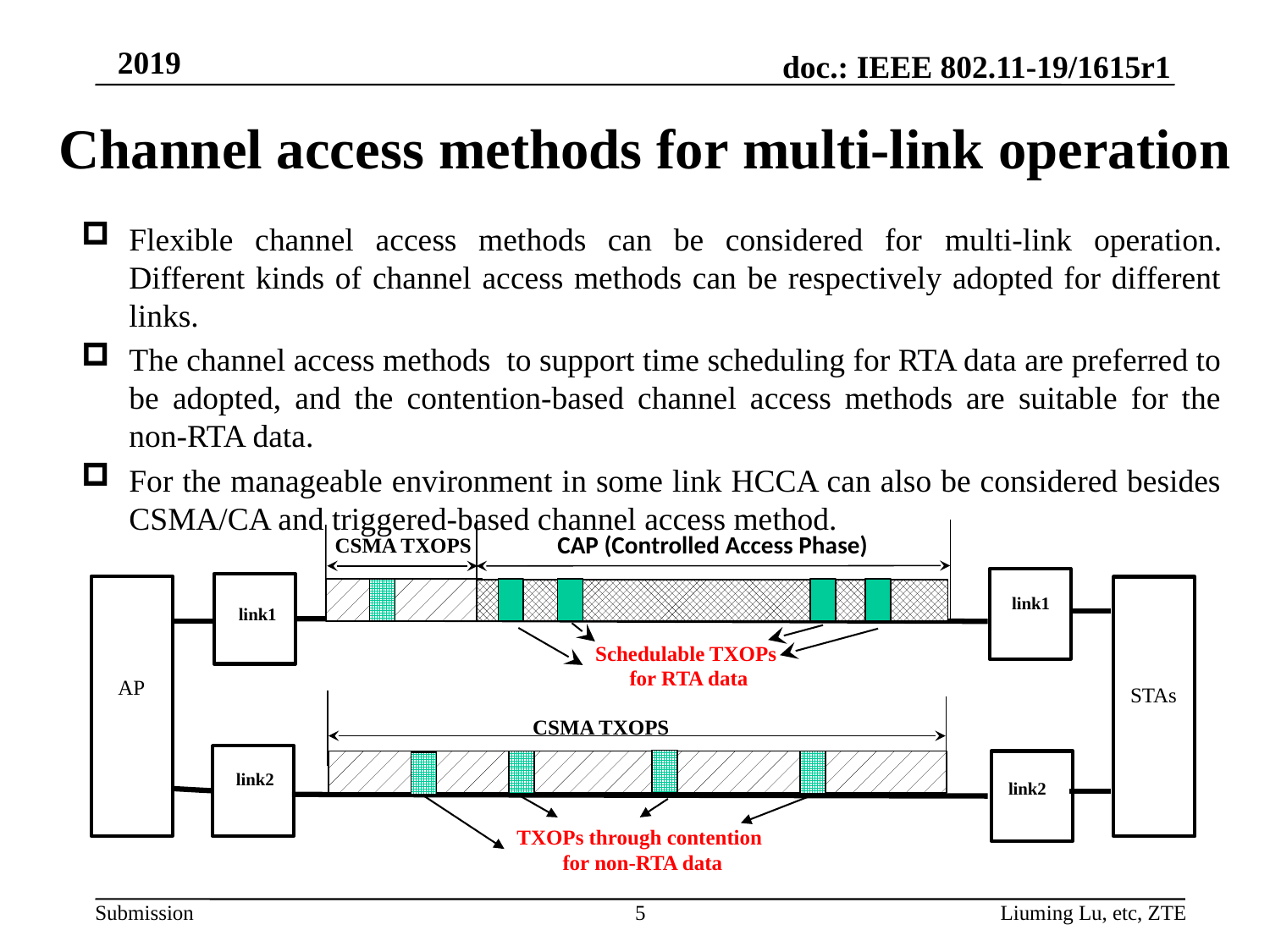

# Channel access methods for multi-link operation
Flexible channel access methods can be considered for multi-link operation. Different kinds of channel access methods can be respectively adopted for different links.
The channel access methods  to support time scheduling for RTA data are preferred to be adopted, and the contention-based channel access methods are suitable for the non-RTA data.
For the manageable environment in some link HCCA can also be considered besides CSMA/CA and triggered-based channel access method.
CAP (Controlled Access Phase)
CSMA TXOPS

link1
link1
Schedulable TXOPs
for RTA data
AP
STAs
CSMA TXOPS

link2
link2
TXOPs through contention
 for non-RTA data
5
Liuming Lu, etc, ZTE